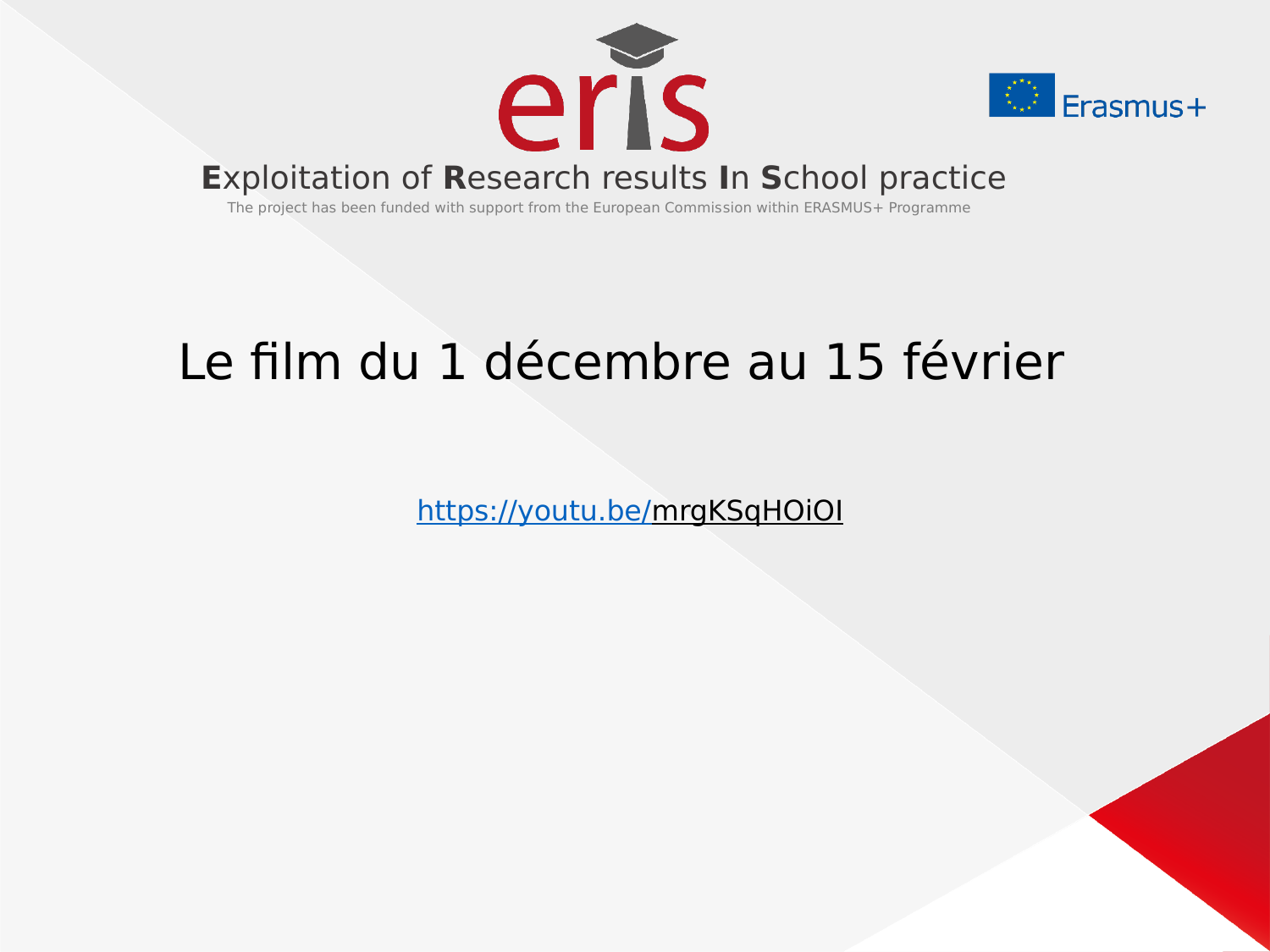

# Le film du 1 décembre au 15 février

https://youtu.be/mrgKSqHOiOI